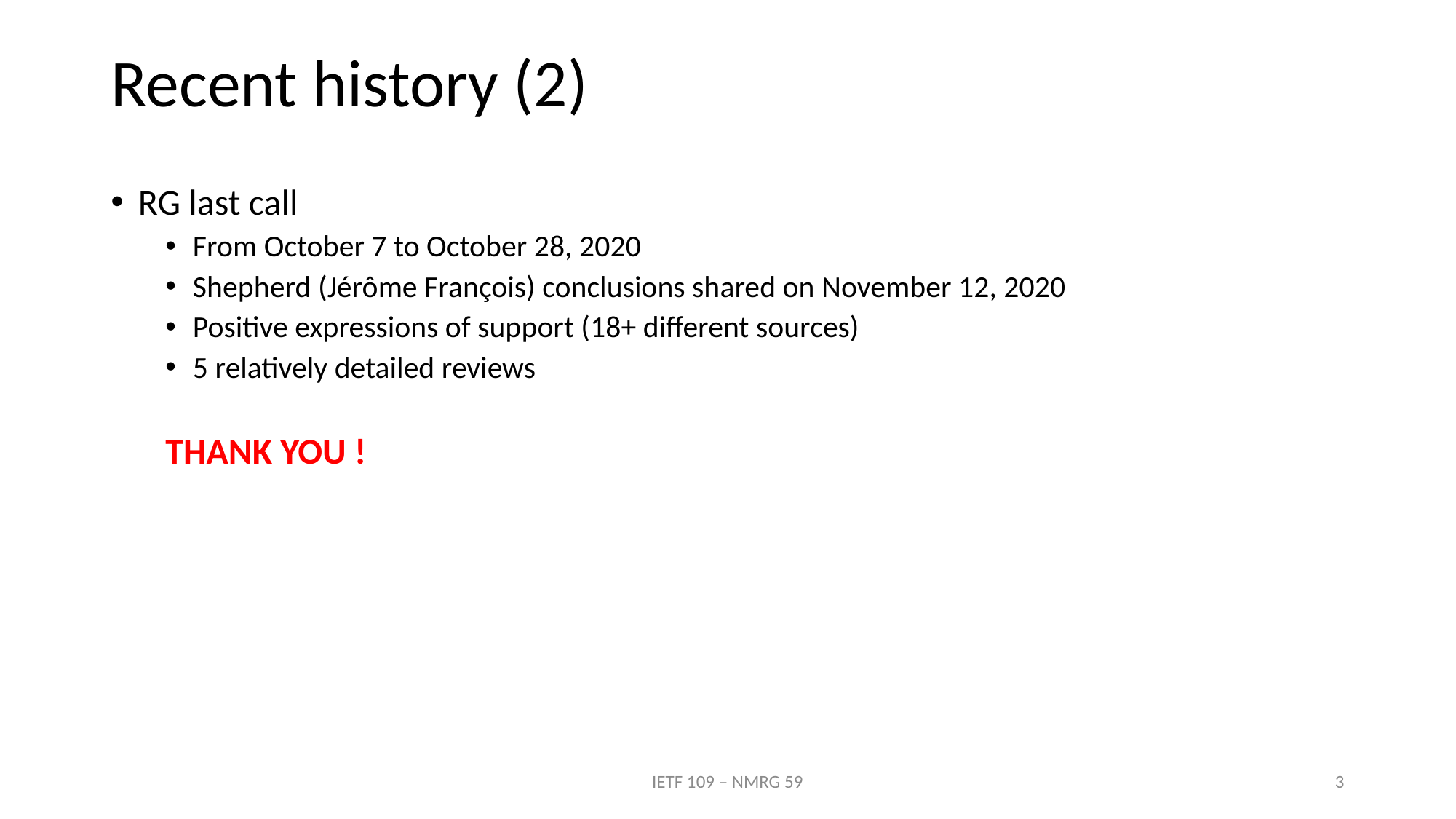

# Recent history (2)
RG last call
From October 7 to October 28, 2020
Shepherd (Jérôme François) conclusions shared on November 12, 2020
Positive expressions of support (18+ different sources)
5 relatively detailed reviews

THANK YOU !

IETF 109 – NMRG 59
3